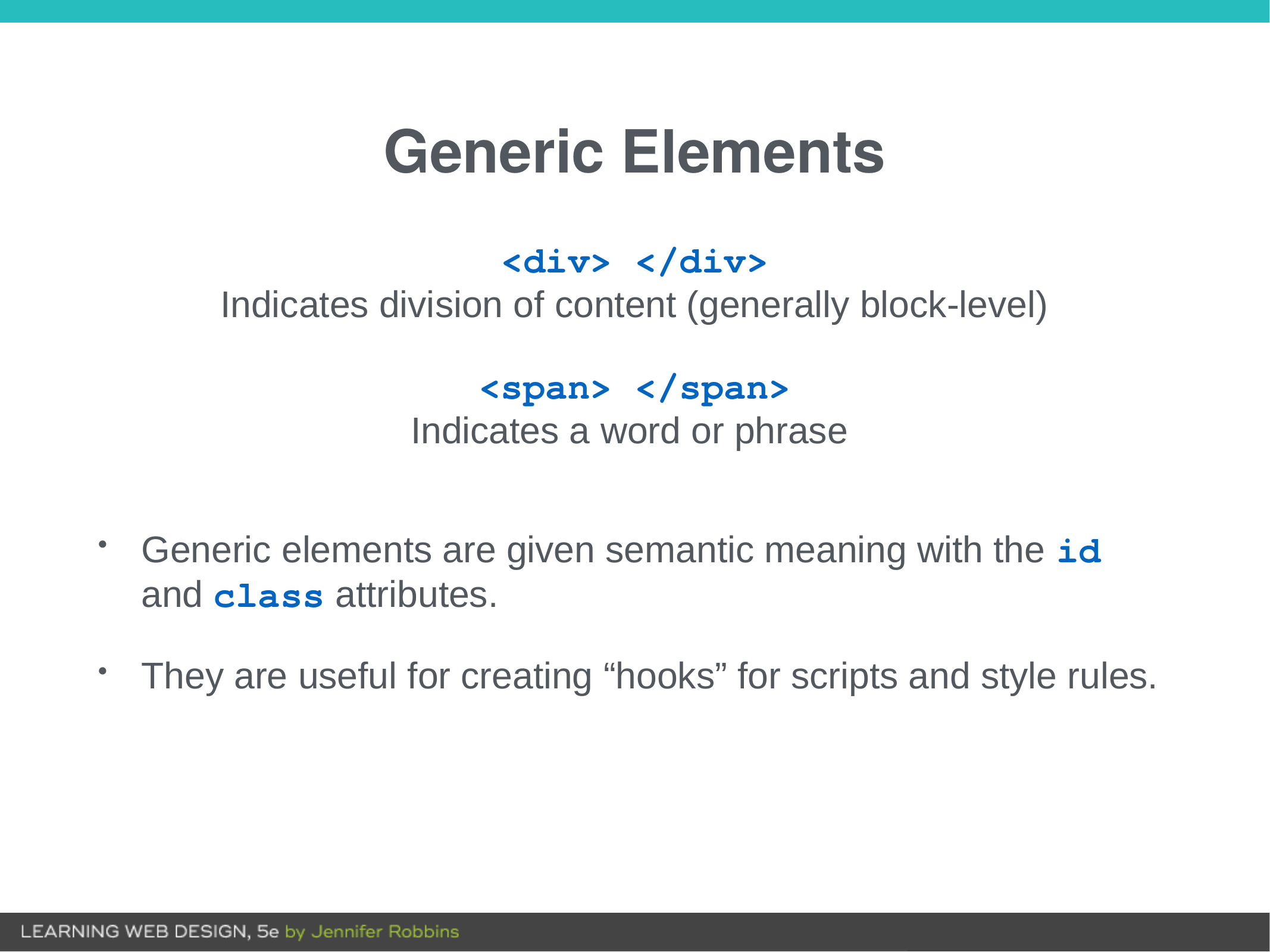

# Generic Elements
<div> </div>
Indicates division of content (generally block-level)
<span> </span>
Indicates a word or phrase
Generic elements are given semantic meaning with the id and class attributes.
They are useful for creating “hooks” for scripts and style rules.